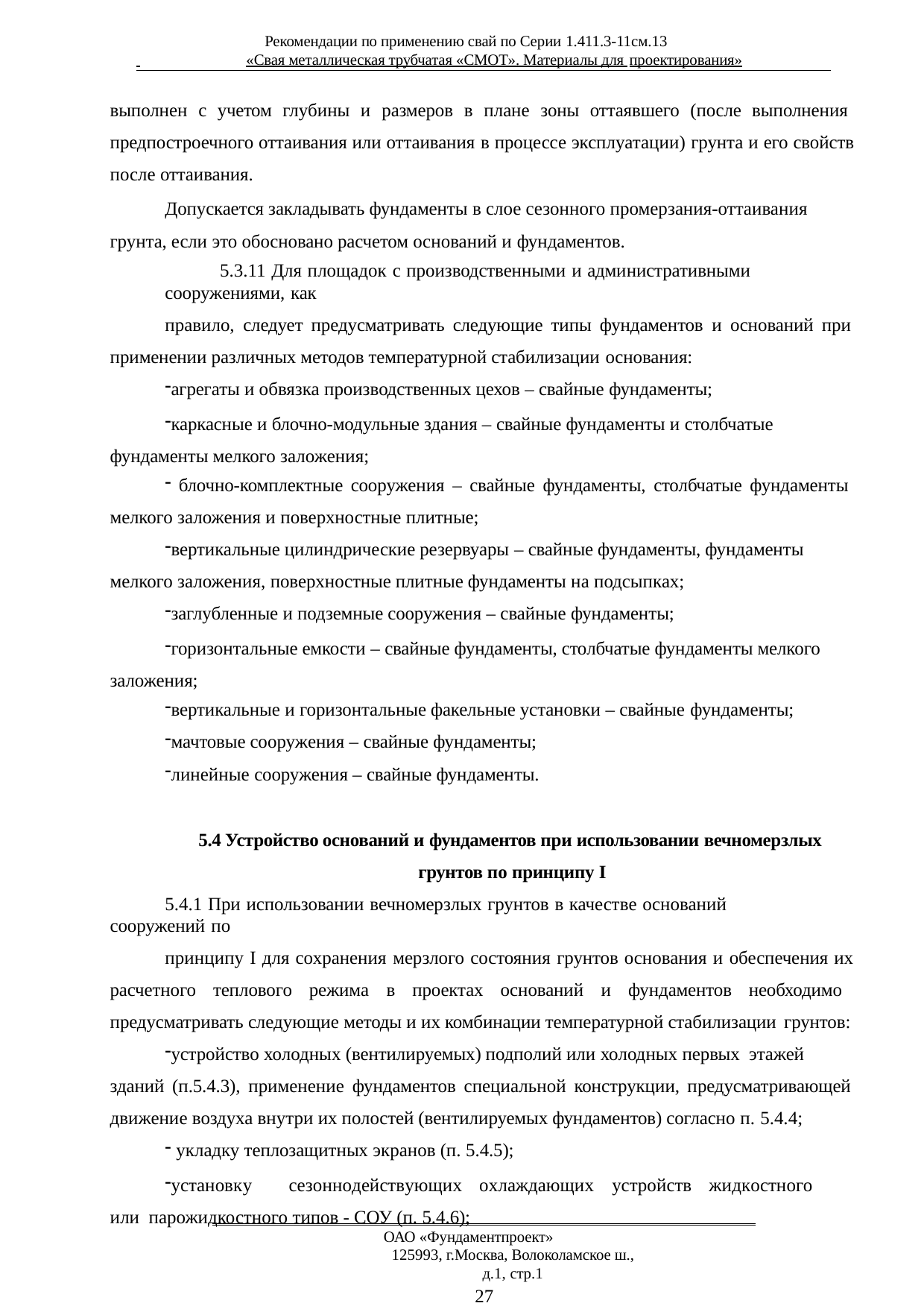

Рекомендации по применению свай по Серии 1.411.3-11см.13
 	«Свая металлическая трубчатая «СМОТ». Материалы для проектирования»

выполнен с учетом глубины и размеров в плане зоны оттаявшего (после выполнения  предпостроечного оттаивания или оттаивания в процессе эксплуатации) грунта и его свойств  после оттаивания.
Допускается закладывать фундаменты в слое сезонного промерзания-оттаивания  грунта, если это обосновано расчетом оснований и фундаментов.
5.3.11 Для площадок с производственными и административными сооружениями, как
правило, следует предусматривать следующие типы фундаментов и оснований при  применении различных методов температурной стабилизации основания:
агрегаты и обвязка производственных цехов – свайные фундаменты;
каркасные и блочно-модульные здания – свайные фундаменты и столбчатые  фундаменты мелкого заложения;
блочно-комплектные сооружения – свайные фундаменты, столбчатые фундаменты
мелкого заложения и поверхностные плитные;
вертикальные цилиндрические резервуары – свайные фундаменты, фундаменты  мелкого заложения, поверхностные плитные фундаменты на подсыпках;
заглубленные и подземные сооружения – свайные фундаменты;
горизонтальные емкости – свайные фундаменты, столбчатые фундаменты мелкого  заложения;
вертикальные и горизонтальные факельные установки – свайные фундаменты;
мачтовые сооружения – свайные фундаменты;
линейные сооружения – свайные фундаменты.

5.4 Устройство оснований и фундаментов при использовании вечномерзлых  грунтов по принципу I
5.4.1 При использовании вечномерзлых грунтов в качестве оснований сооружений по
принципу I для сохранения мерзлого состояния грунтов основания и обеспечения их  расчетного теплового режима в проектах оснований и фундаментов необходимо  предусматривать следующие методы и их комбинации температурной стабилизации грунтов:
устройство холодных (вентилируемых) подполий или холодных первых этажей
зданий (п.5.4.3), применение фундаментов специальной конструкции, предусматривающей  движение воздуха внутри их полостей (вентилируемых фундаментов) согласно п. 5.4.4;
укладку теплозащитных экранов (п. 5.4.5);
установку	сезоннодействующих	охлаждающих	устройств	жидкостного	или  парожидкостного типов - СОУ (п. 5.4.6);
ОАО «Фундаментпроект»
125993, г.Москва, Волоколамское ш., д.1, стр.1
27